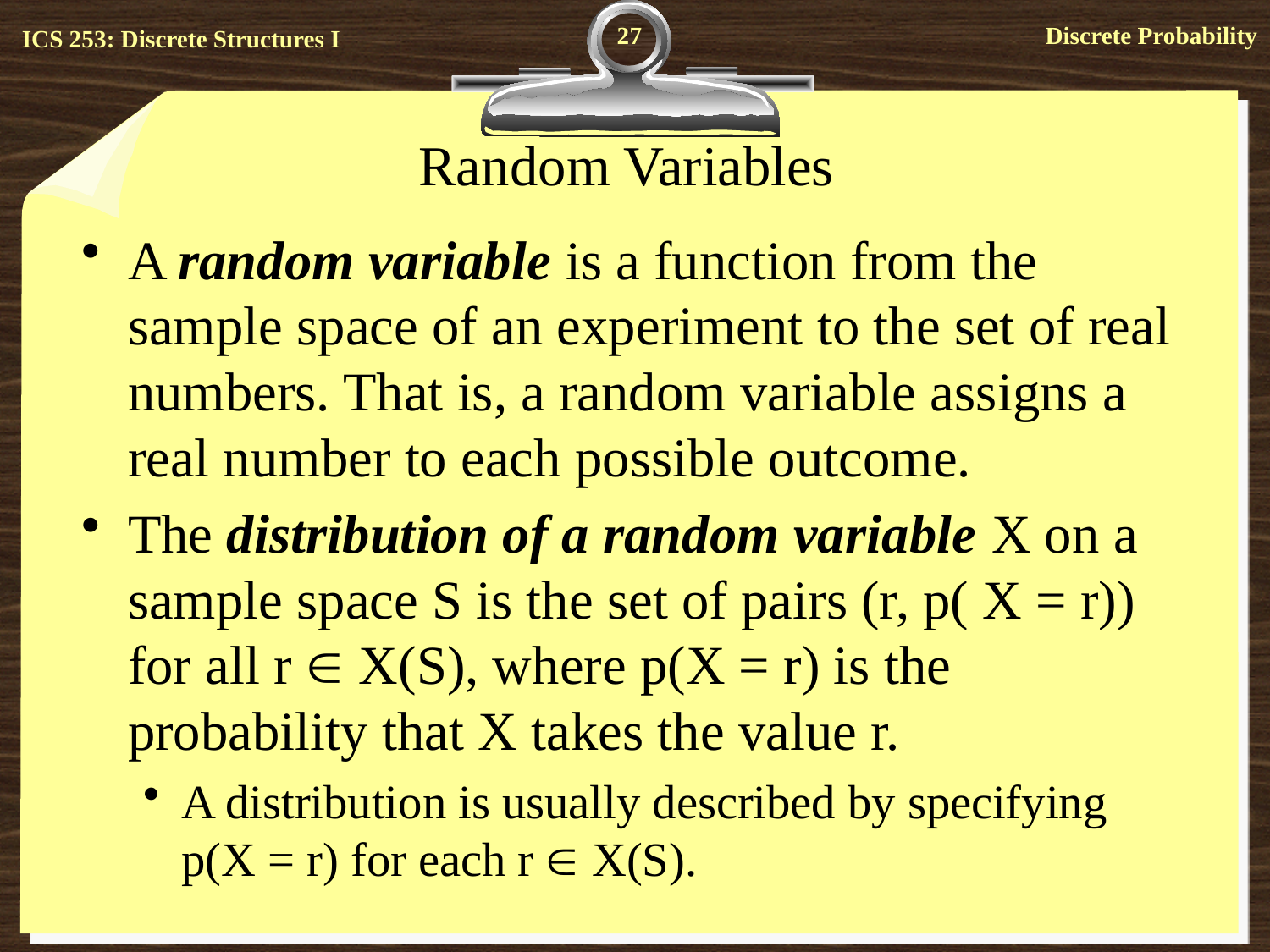

27
# Random Variables
A random variable is a function from the sample space of an experiment to the set of real numbers. That is, a random variable assigns a real number to each possible outcome.
The distribution of a random variable X on a sample space S is the set of pairs (r, p( X = r)) for all r ∈ X(S), where p(X = r) is the probability that X takes the value r.
A distribution is usually described by specifying p(X = r) for each r ∈ X(S).